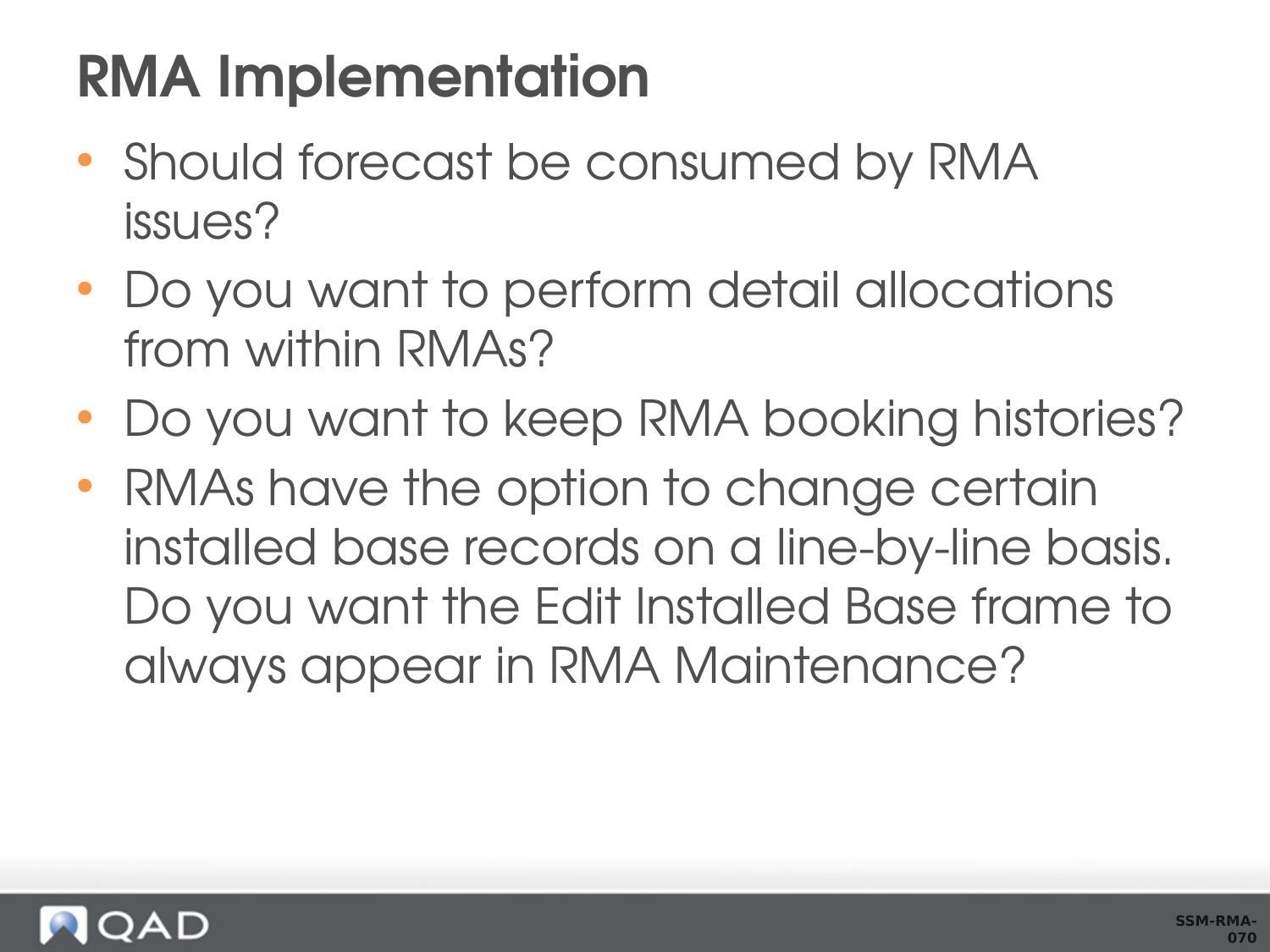

# RMA Implementation
Should forecast be consumed by RMA issues?
Do you want to perform detail allocations from within RMAs?
Do you want to keep RMA booking histories?
RMAs have the option to change certain installed base records on a line-by-line basis. Do you want the Edit Installed Base frame to always appear in RMA Maintenance?

SSM-RMA-070